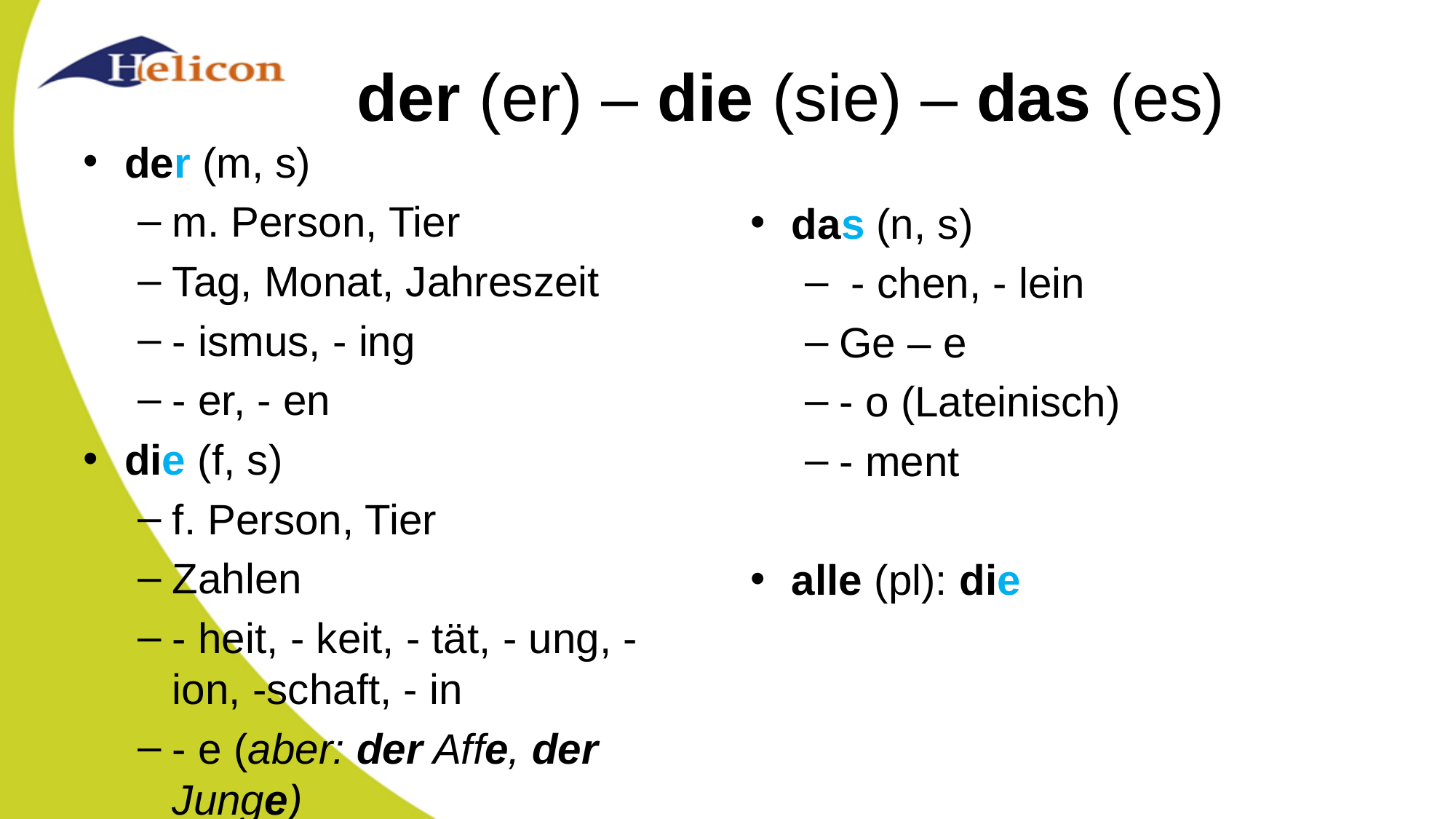

# der (er) – die (sie) – das (es)
der (m, s)
m. Person, Tier
Tag, Monat, Jahreszeit
- ismus, - ing
- er, - en
die (f, s)
f. Person, Tier
Zahlen
- heit, - keit, - tät, - ung, - ion, -schaft, - in
- e (aber: der Affe, der Junge)
das (n, s)
 - chen, - lein
Ge – e
- o (Lateinisch)
- ment

alle (pl): die